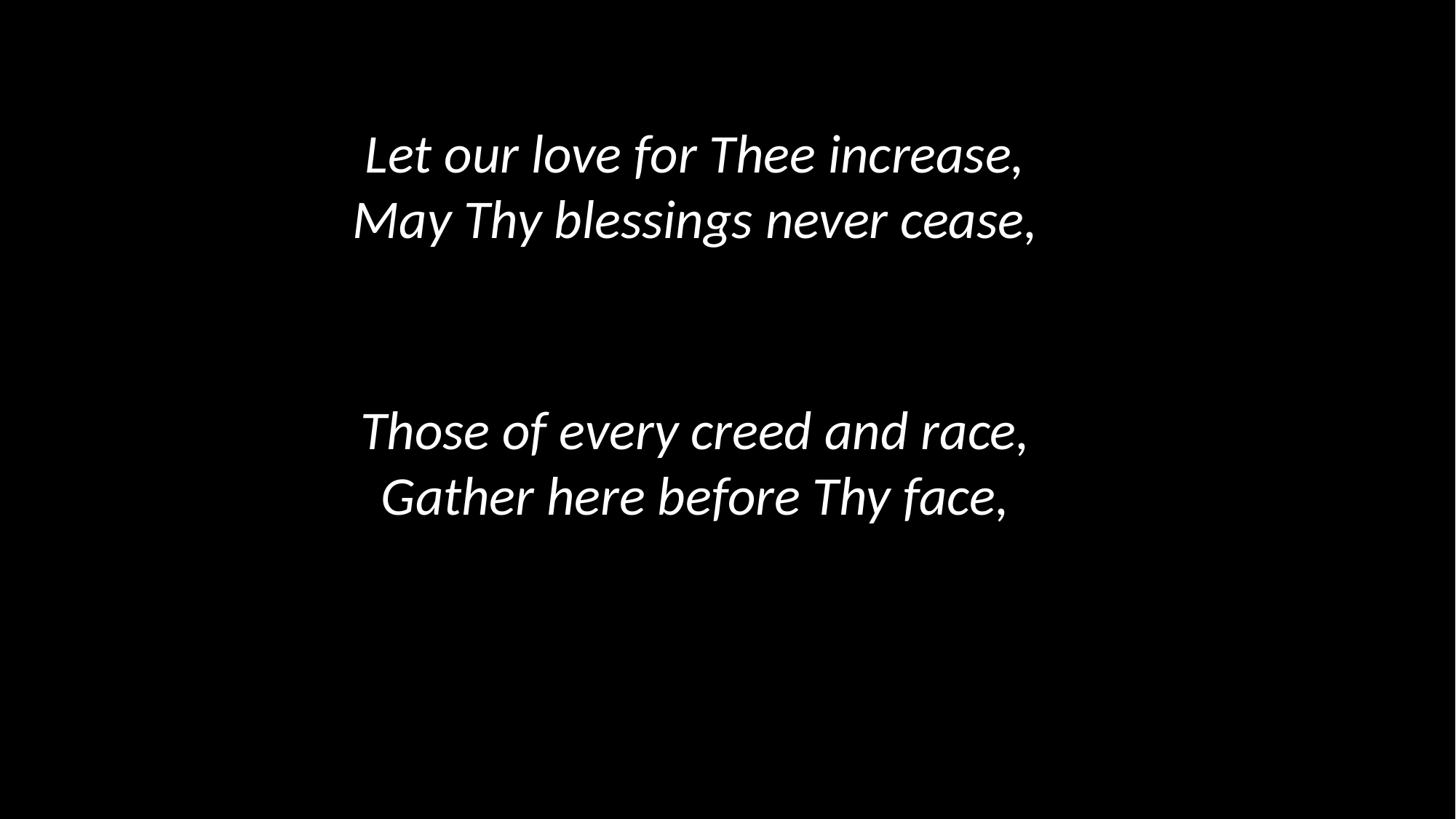

Let our love for Thee increase,
May Thy blessings never cease,

Those of every creed and race,
Gather here before Thy face,